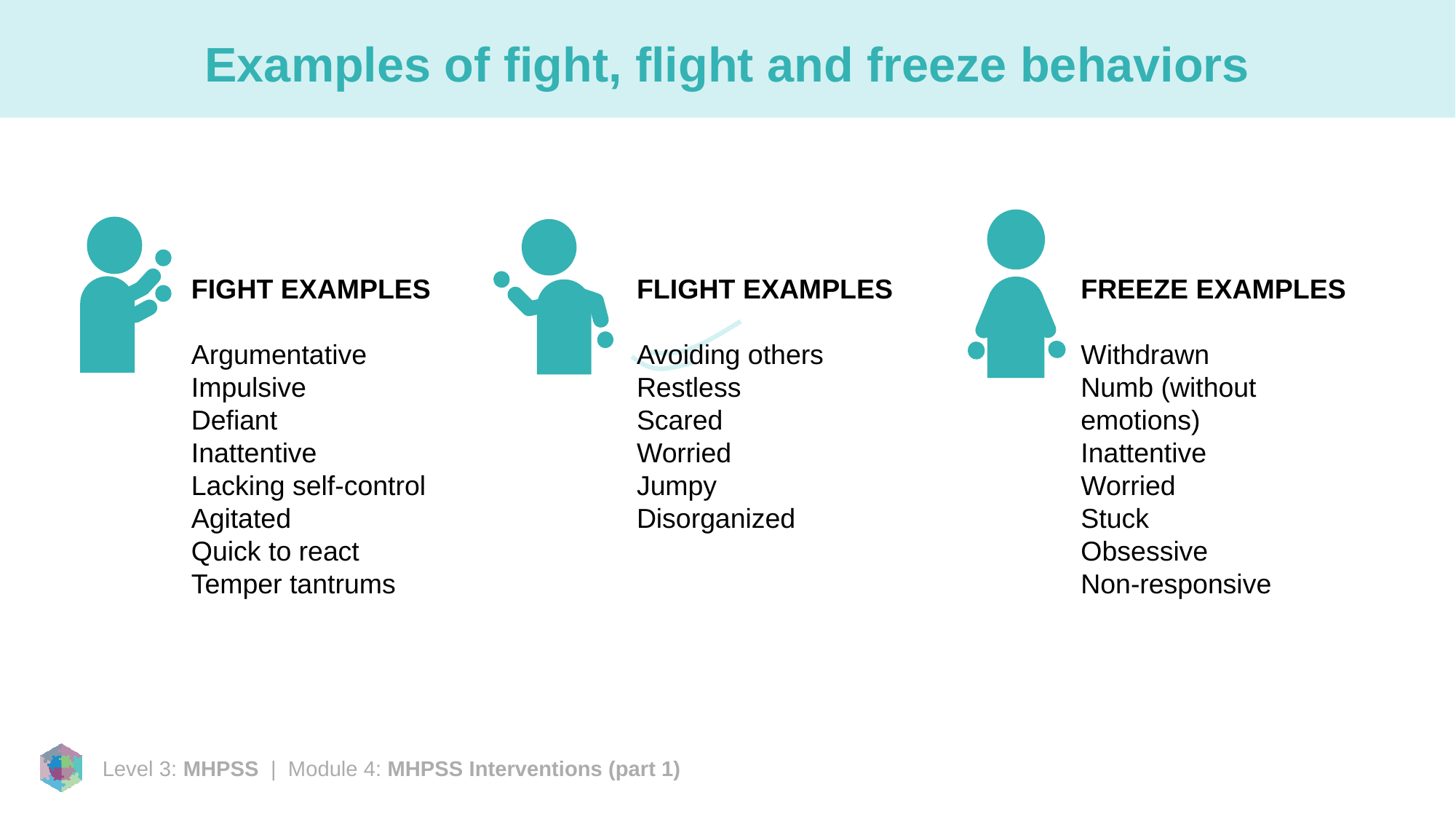

# Examples of fight, flight and freeze behaviors

FIGHT EXAMPLES

Argumentative
Impulsive
Defiant
Inattentive
Lacking self-control
Agitated
Quick to react
Temper tantrums
FLIGHT EXAMPLES

Avoiding others
Restless
Scared
Worried
Jumpy
Disorganized

FREEZE EXAMPLES

Withdrawn
Numb (without emotions)
Inattentive
Worried
Stuck
Obsessive
Non-responsive